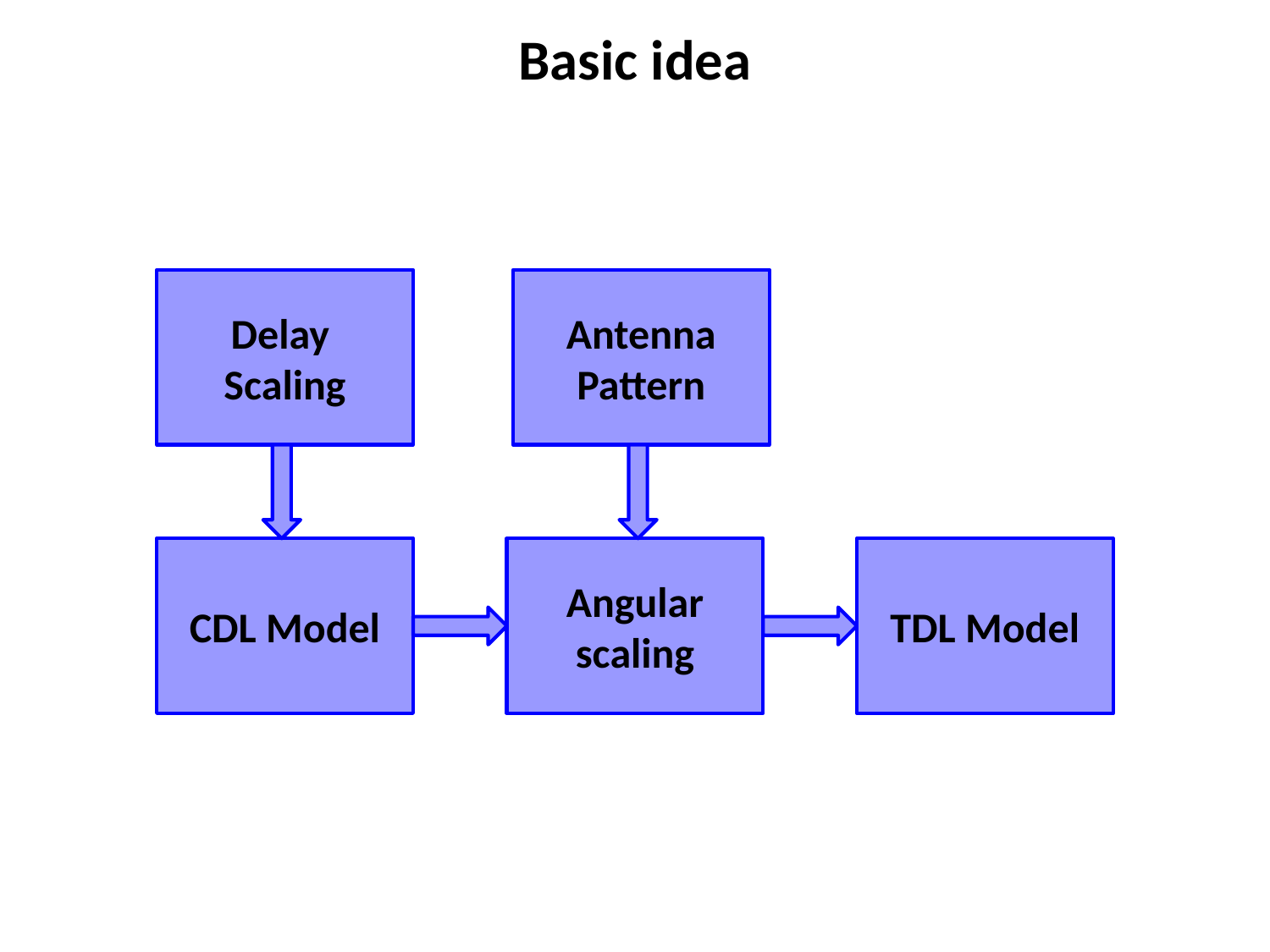

# Basic idea
Delay
Scaling
Antenna Pattern

CDL Model
Angular scaling
TDL Model